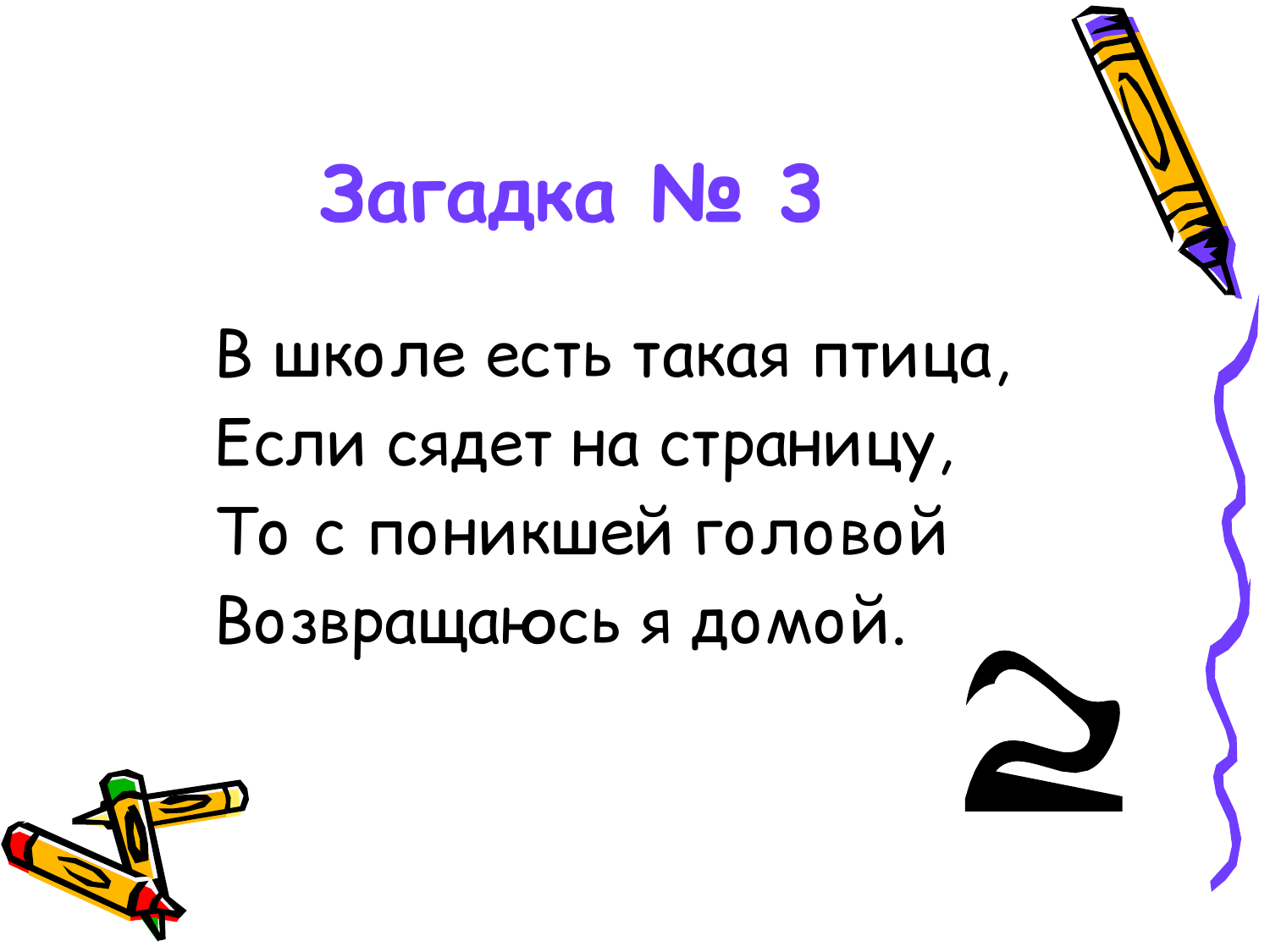

# Загадка № 3
В школе есть такая птица,
Если сядет на страницу,
То с поникшей головой
Возвращаюсь я домой.
2